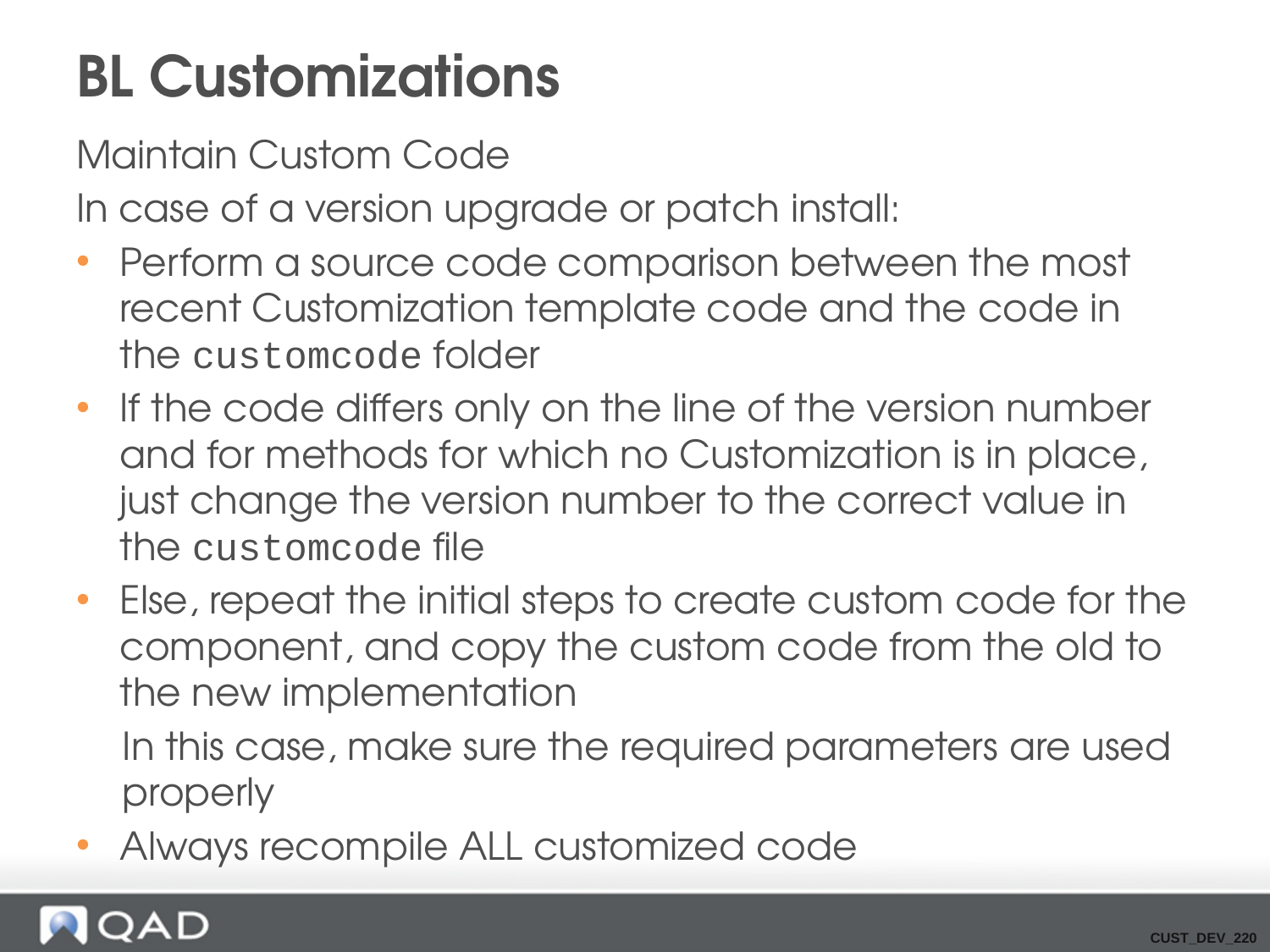

# BL Customizations
Maintain Custom Code
In case of a version upgrade or patch install:
Perform a source code comparison between the most recent Customization template code and the code in the customcode folder
If the code differs only on the line of the version number and for methods for which no Customization is in place, just change the version number to the correct value in the customcode file
Else, repeat the initial steps to create custom code for the component, and copy the custom code from the old to the new implementation
In this case, make sure the required parameters are used properly
Always recompile ALL customized code
CUST_DEV_220